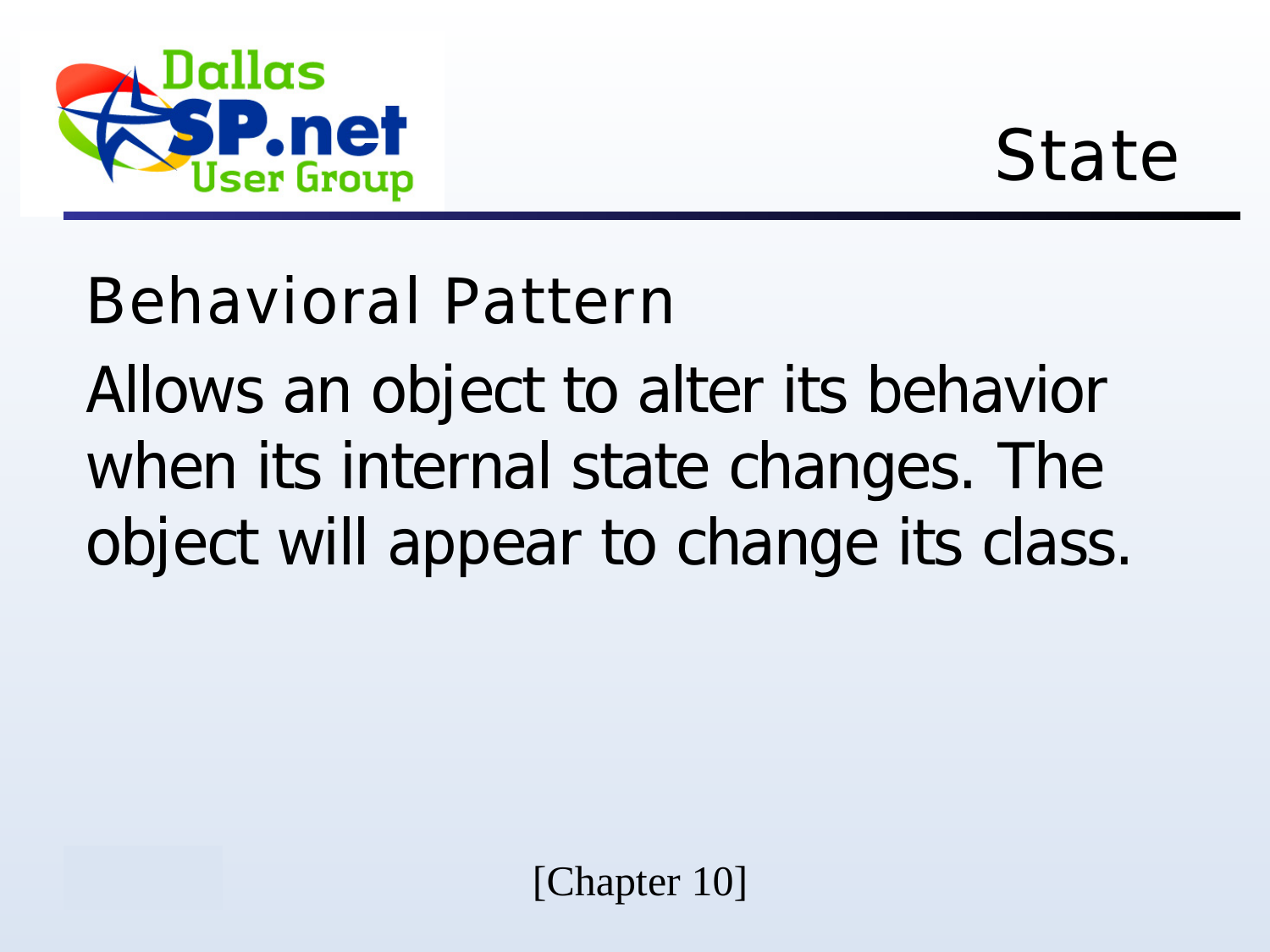

# State
Behavioral Pattern
Allows an object to alter its behavior when its internal state changes. The object will appear to change its class.

[Chapter 10]